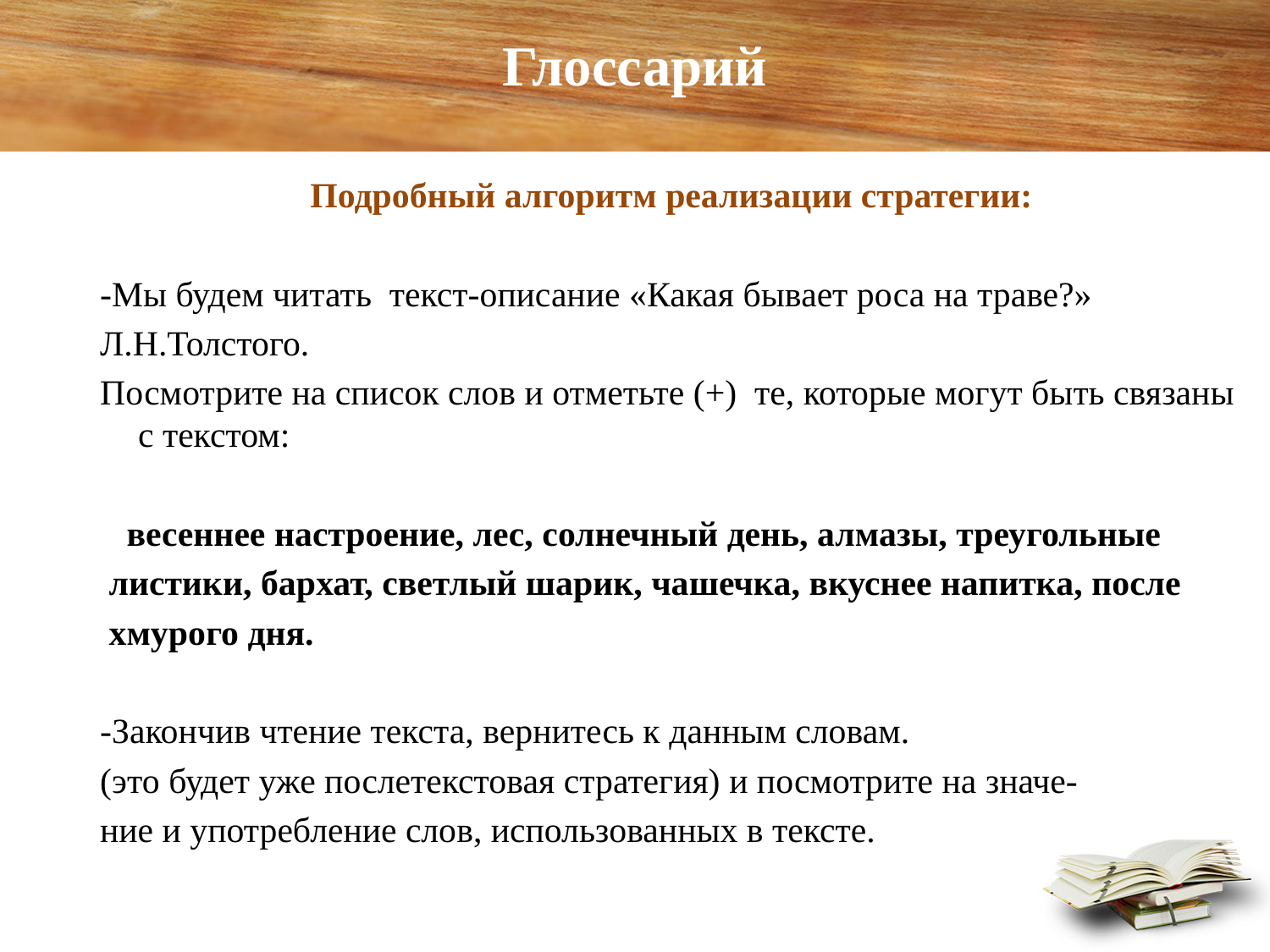

Глоссарий
Подробный алгоритм реализации стратегии:

-Мы будем читать  текст-описание «Какая бывает роса на траве?»
Л.Н.Толстого.
Посмотрите на список слов и отметьте (+)  те, которые могут быть связаны с текстом:

   весеннее настроение, лес, солнечный день, алмазы, треугольные
 листики, бархат, светлый шарик, чашечка, вкуснее напитка, после
 хмурого дня.

-Закончив чтение текста, вернитесь к данным словам.
(это будет уже послетекстовая стратегия) и посмотрите на значе-
ние и употребление слов, использованных в тексте.